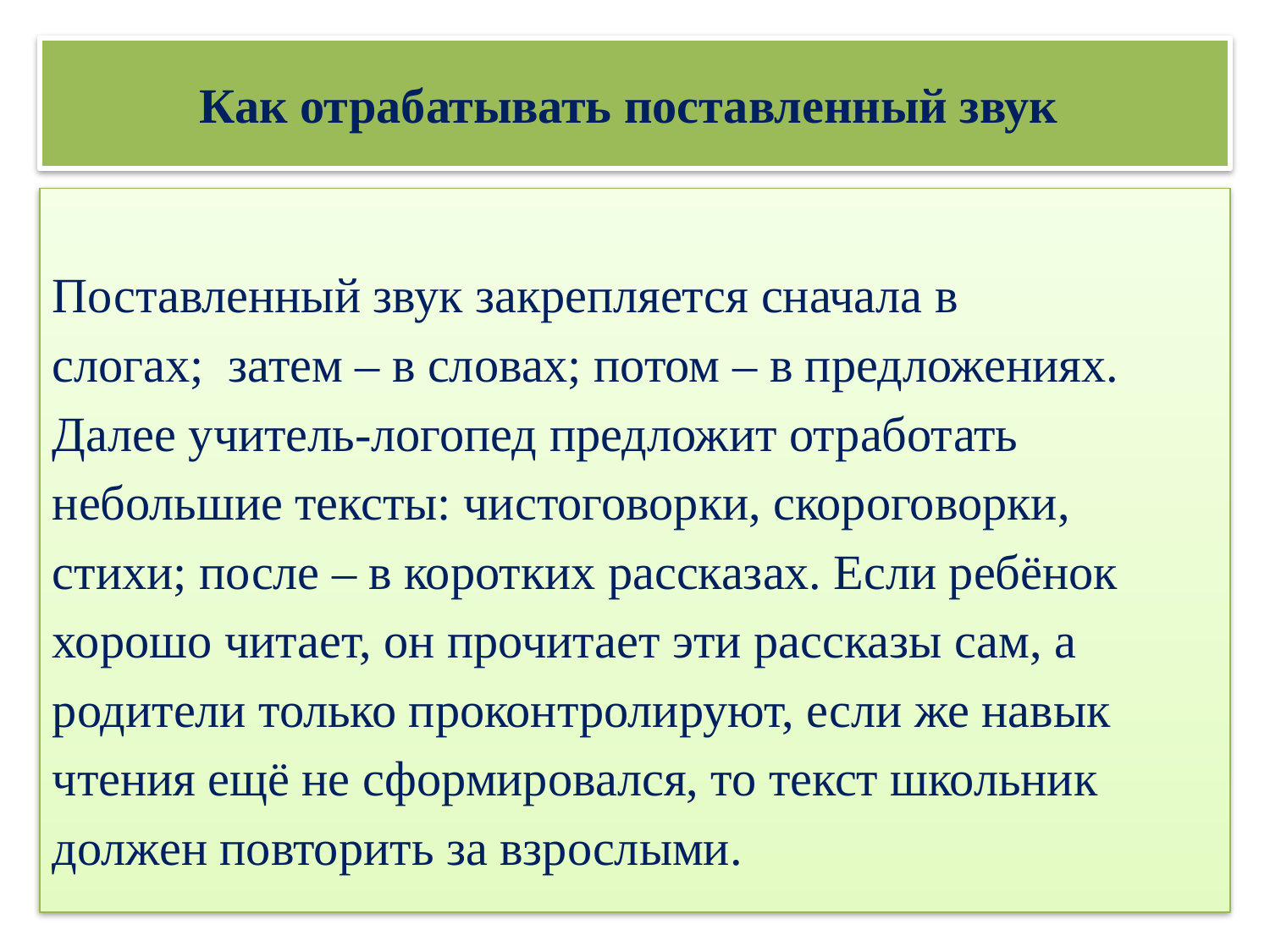

# Как отрабатывать поставленный звук

Поставленный звук закрепляется сначала в
слогах;  затем – в словах; потом – в предложениях.
Далее учитель-логопед предложит отработать
небольшие тексты: чистоговорки, скороговорки,
стихи; после – в коротких рассказах. Если ребёнок
хорошо читает, он прочитает эти рассказы сам, а
родители только проконтролируют, если же навык
чтения ещё не сформировался, то текст школьник
должен повторить за взрослыми.